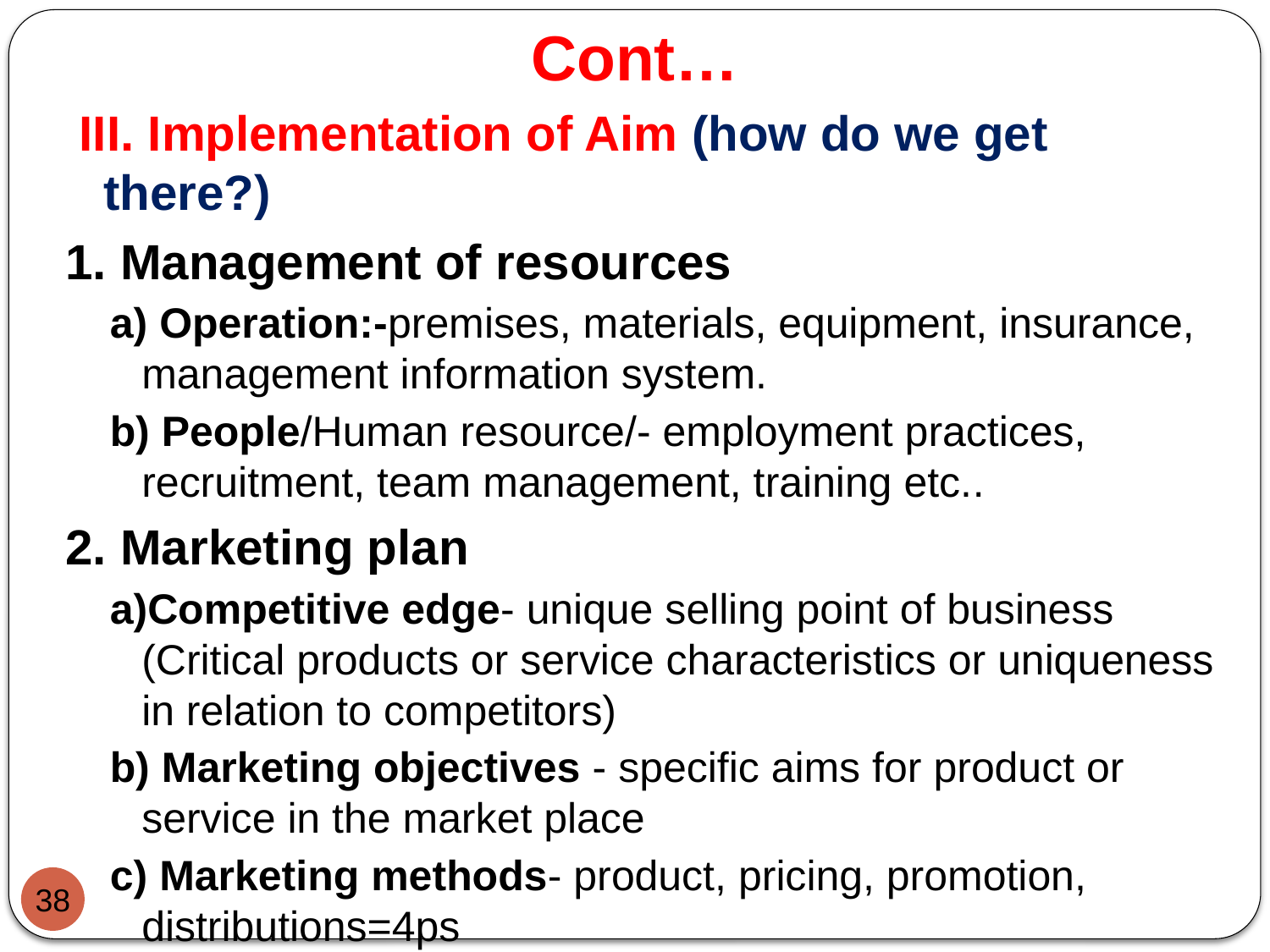

# Cont…
 III. Implementation of Aim (how do we get there?)
1. Management of resources
a) Operation:-premises, materials, equipment, insurance, management information system.
b) People/Human resource/- employment practices, recruitment, team management, training etc..
2. Marketing plan
a)Competitive edge- unique selling point of business (Critical products or service characteristics or uniqueness in relation to competitors)
b) Marketing objectives - specific aims for product or service in the market place
c) Marketing methods- product, pricing, promotion, distributions=4ps

38